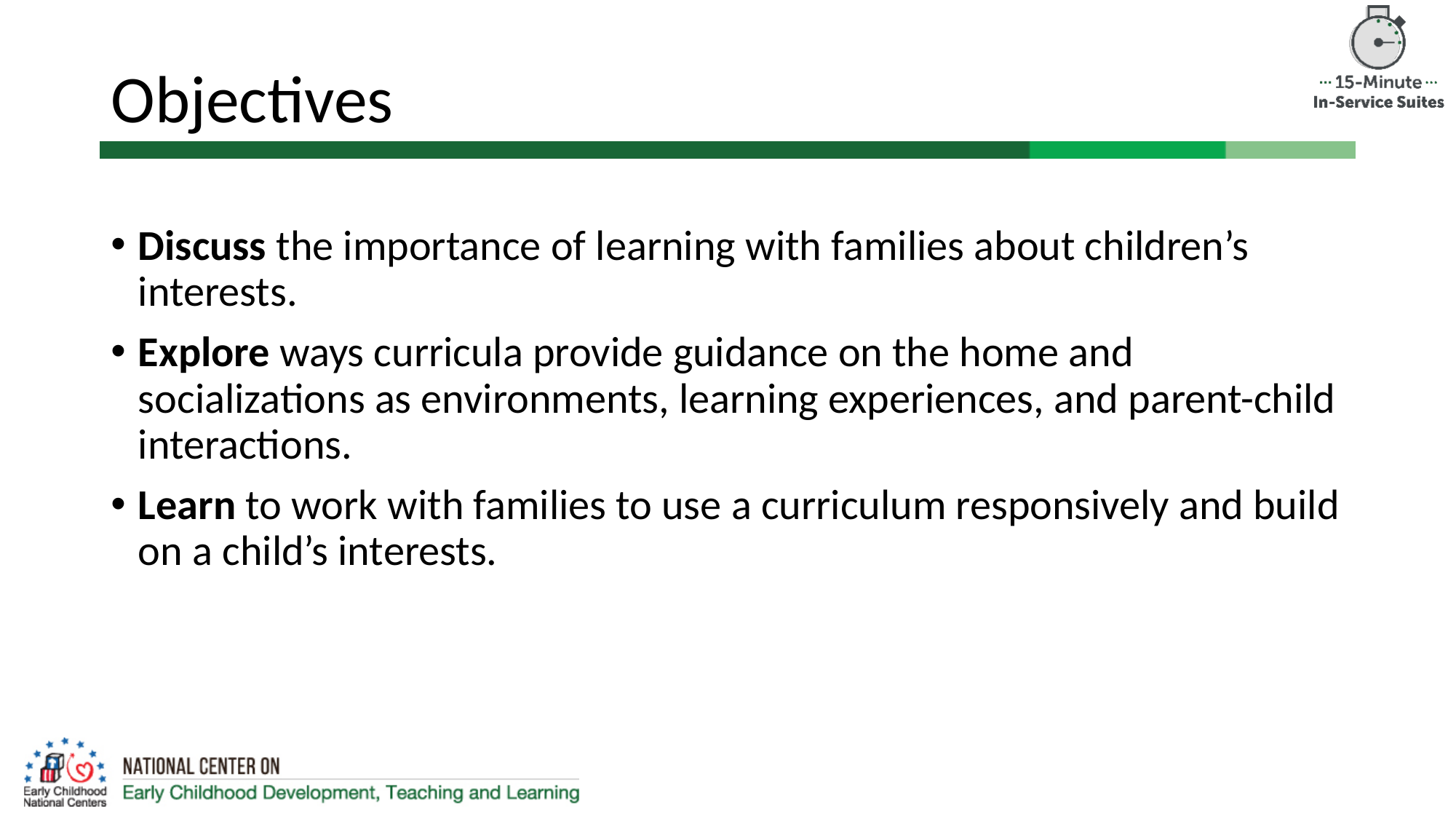

# Objectives
Discuss the importance of learning with families about children’s interests.
Explore ways curricula provide guidance on the home and socializations as environments, learning experiences, and parent-child interactions.
Learn to work with families to use a curriculum responsively and build on a child’s interests.